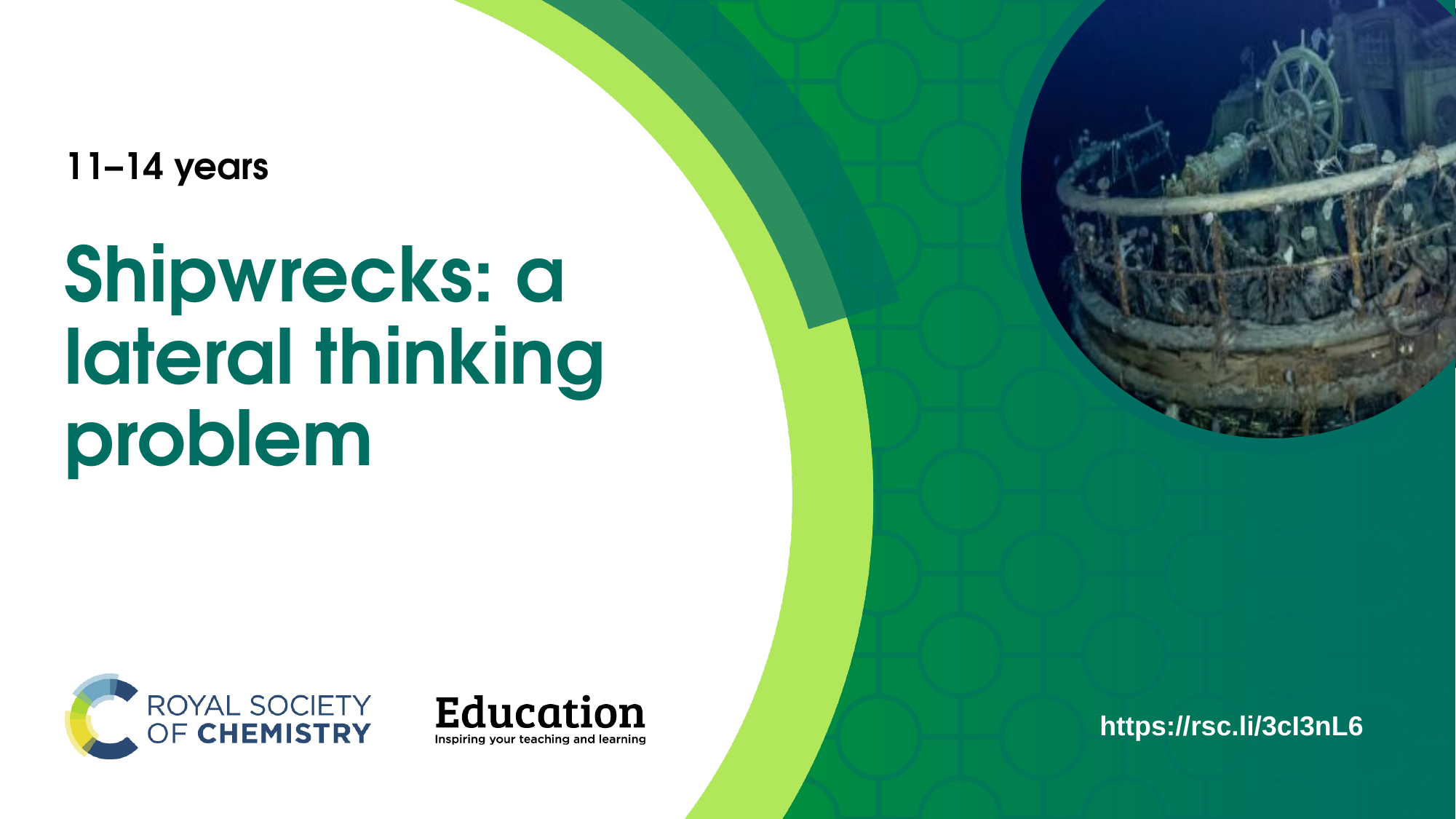

# 11–14 years
Shipwrecks: a lateral thinking problem
https://rsc.li/3cI3nL6